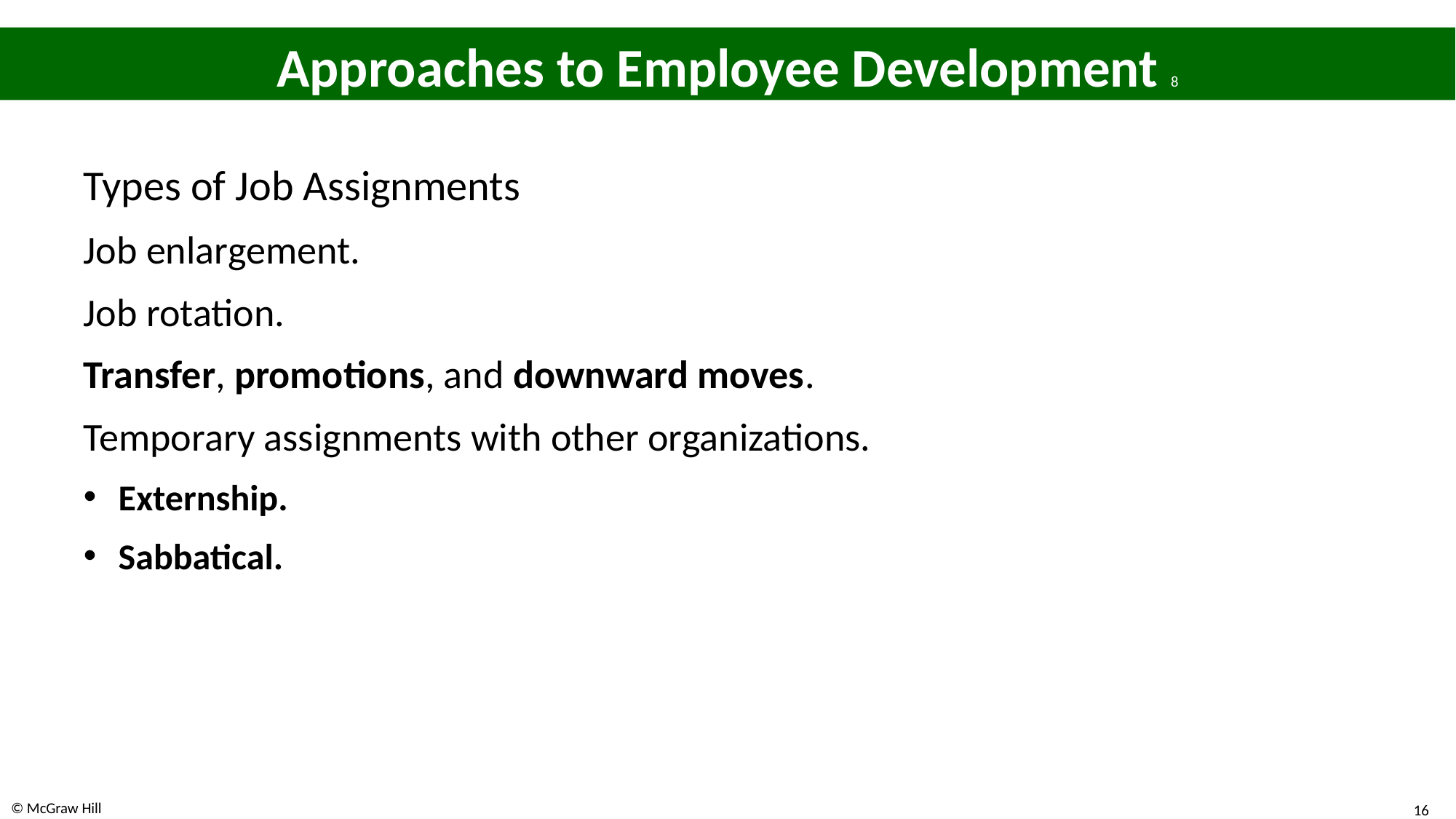

# Approaches to Employee Development 8
Types of Job Assignments
Job enlargement.
Job rotation.
Transfer, promotions, and downward moves.
Temporary assignments with other organizations.
Externship.
Sabbatical.